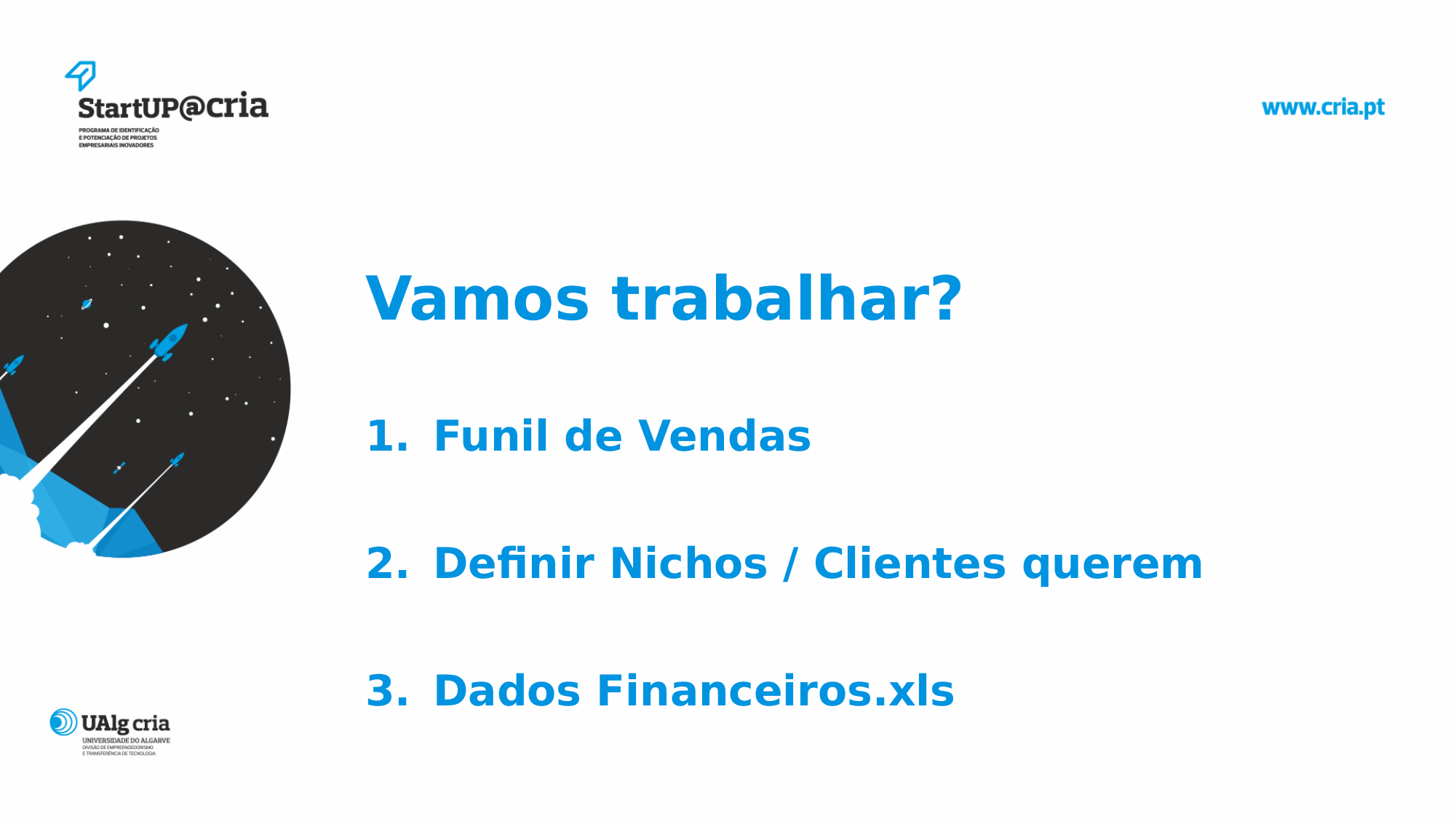

Vamos trabalhar?
Funil de Vendas
Definir Nichos / Clientes querem
Dados Financeiros.xls